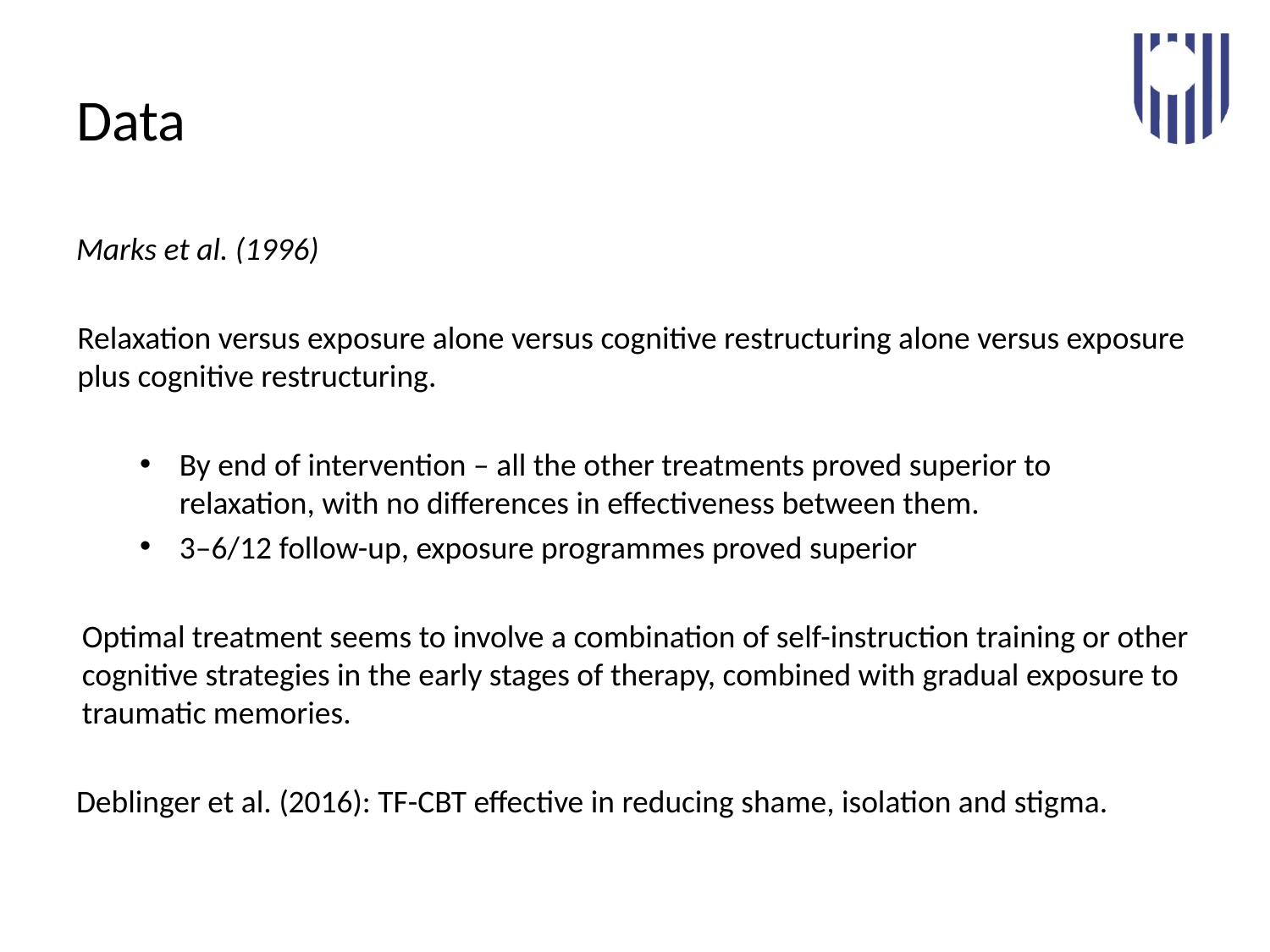

# Data
Marks et al. (1996)

Relaxation versus exposure alone versus cognitive restructuring alone versus exposure plus cognitive restructuring.

By end of intervention – all the other treatments proved superior to relaxation, with no differences in effectiveness between them.
3–6/12 follow-up, exposure programmes proved superior

	Optimal treatment seems to involve a combination of self-instruction training or other cognitive strategies in the early stages of therapy, combined with gradual exposure to traumatic memories.

Deblinger et al. (2016): TF-CBT effective in reducing shame, isolation and stigma.